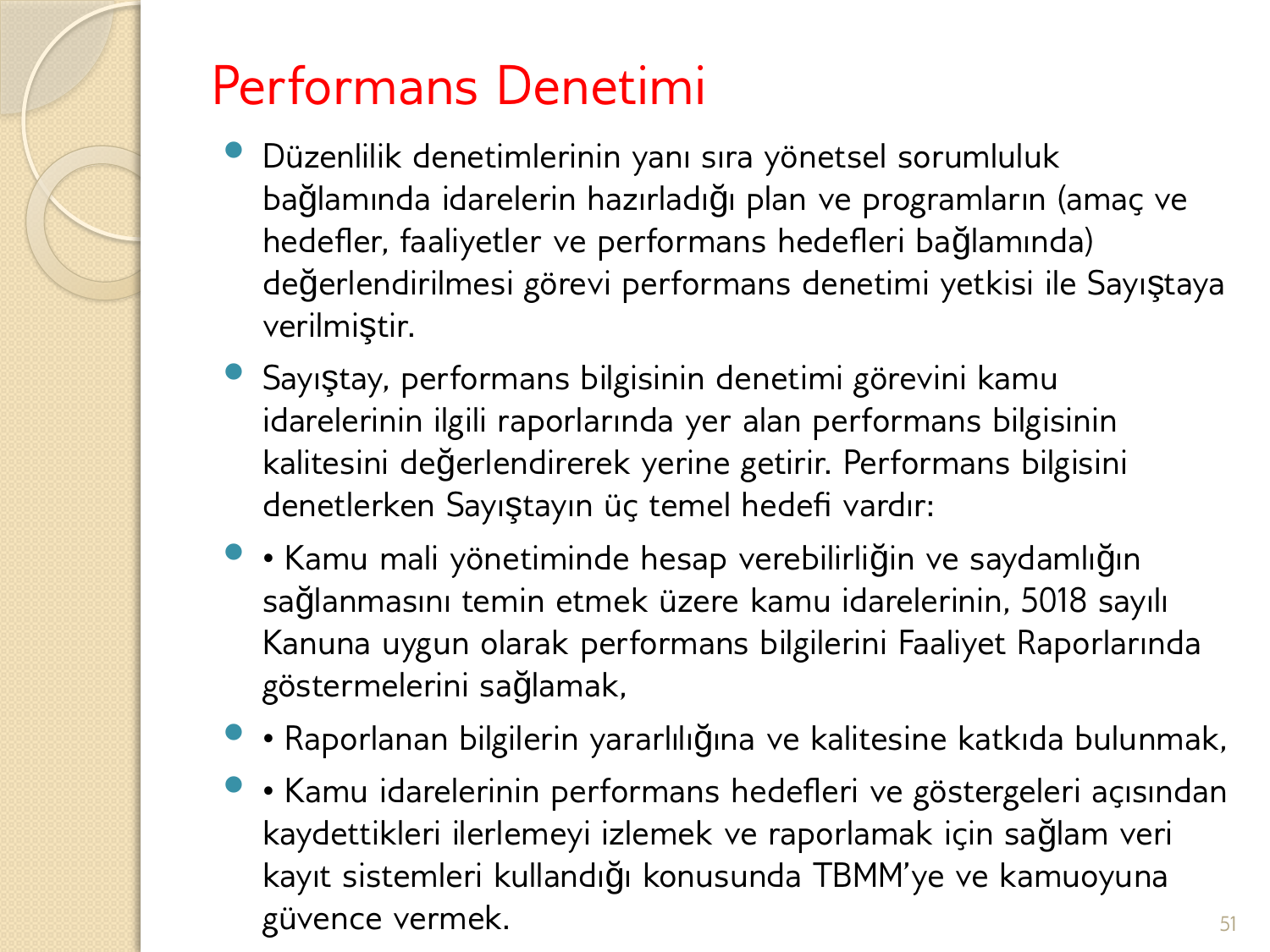

# Performans Denetimi
Düzenlilik denetimlerinin yanı sıra yönetsel sorumluluk bağlamında idarelerin hazırladığı plan ve programların (amaç ve hedefler, faaliyetler ve performans hedefleri bağlamında) değerlendirilmesi görevi performans denetimi yetkisi ile Sayıştaya verilmiştir.
Sayıştay, performans bilgisinin denetimi görevini kamu idarelerinin ilgili raporlarında yer alan performans bilgisinin kalitesini değerlendirerek yerine getirir. Performans bilgisini denetlerken Sayıştayın üç temel hedefi vardır:
• Kamu mali yönetiminde hesap verebilirliğin ve saydamlığın sağlanmasını temin etmek üzere kamu idarelerinin, 5018 sayılı Kanuna uygun olarak performans bilgilerini Faaliyet Raporlarında göstermelerini sağlamak,
• Raporlanan bilgilerin yararlılığına ve kalitesine katkıda bulunmak,
• Kamu idarelerinin performans hedefleri ve göstergeleri açısından kaydettikleri ilerlemeyi izlemek ve raporlamak için sağlam veri kayıt sistemleri kullandığı konusunda TBMM’ye ve kamuoyuna güvence vermek.

51